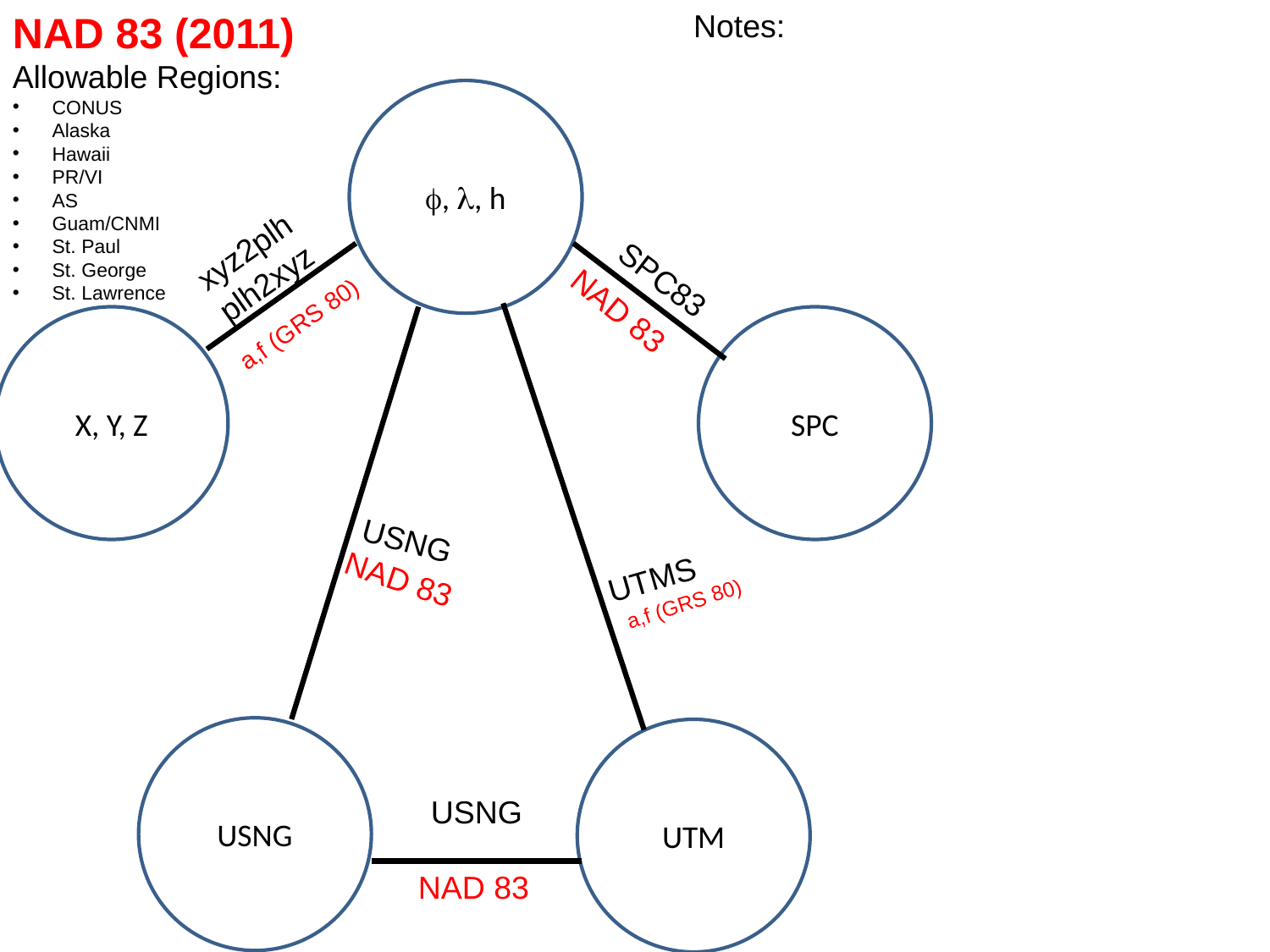

NAD 83 (2011)
Allowable Regions:
CONUS
Alaska
Hawaii
PR/VI
AS
Guam/CNMI
St. Paul
St. George
St. Lawrence

Notes:
φ, λ, h
xyz2plh
plh2xyz
SPC83
NAD 83
a,f (GRS 80)
X, Y, Z
SPC
USNG
UTMS
NAD 83
a,f (GRS 80)
USNG
UTM
USNG
NAD 83